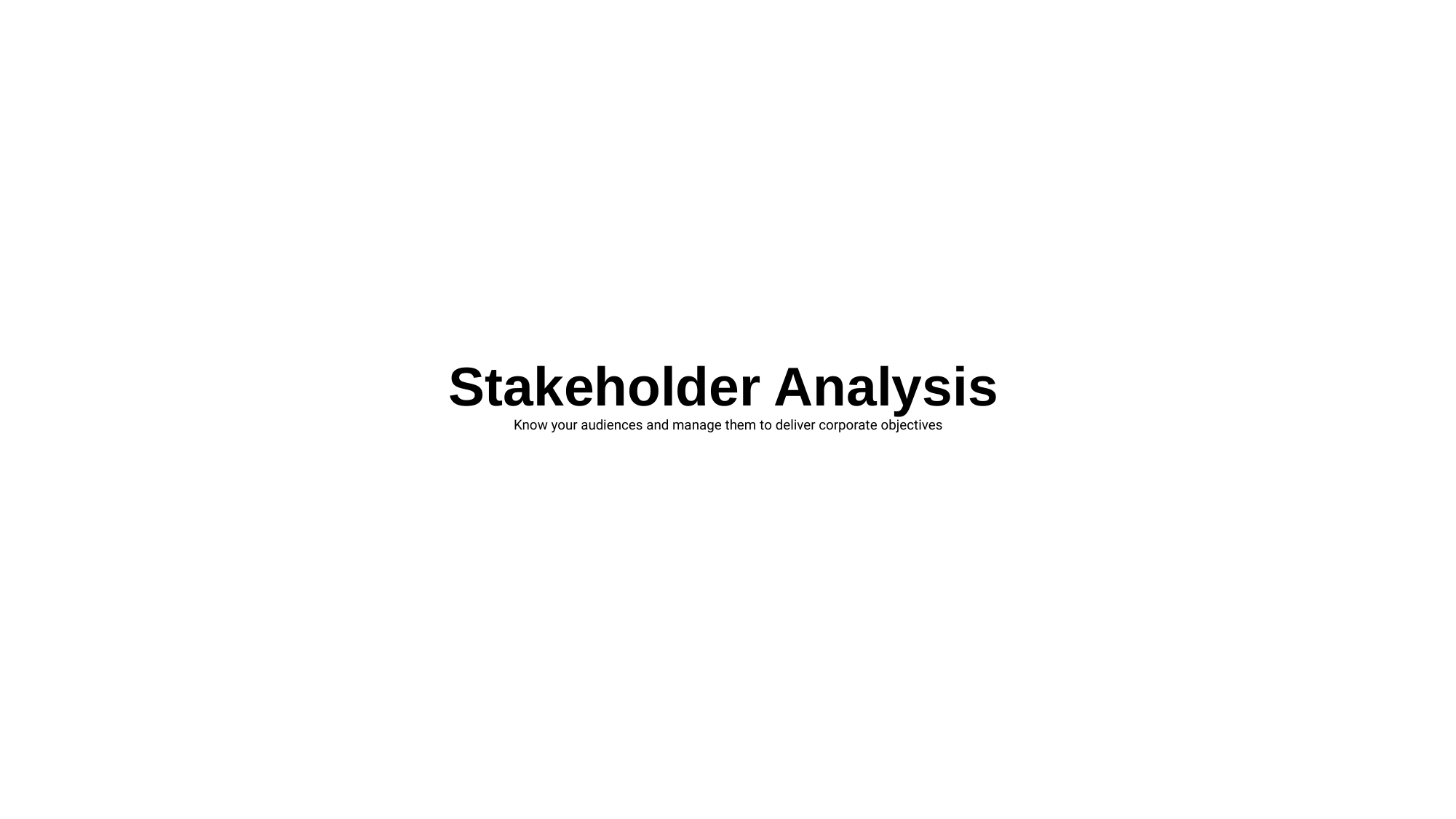

Stakeholder Analysis
Know your audiences and manage them to deliver corporate objectives